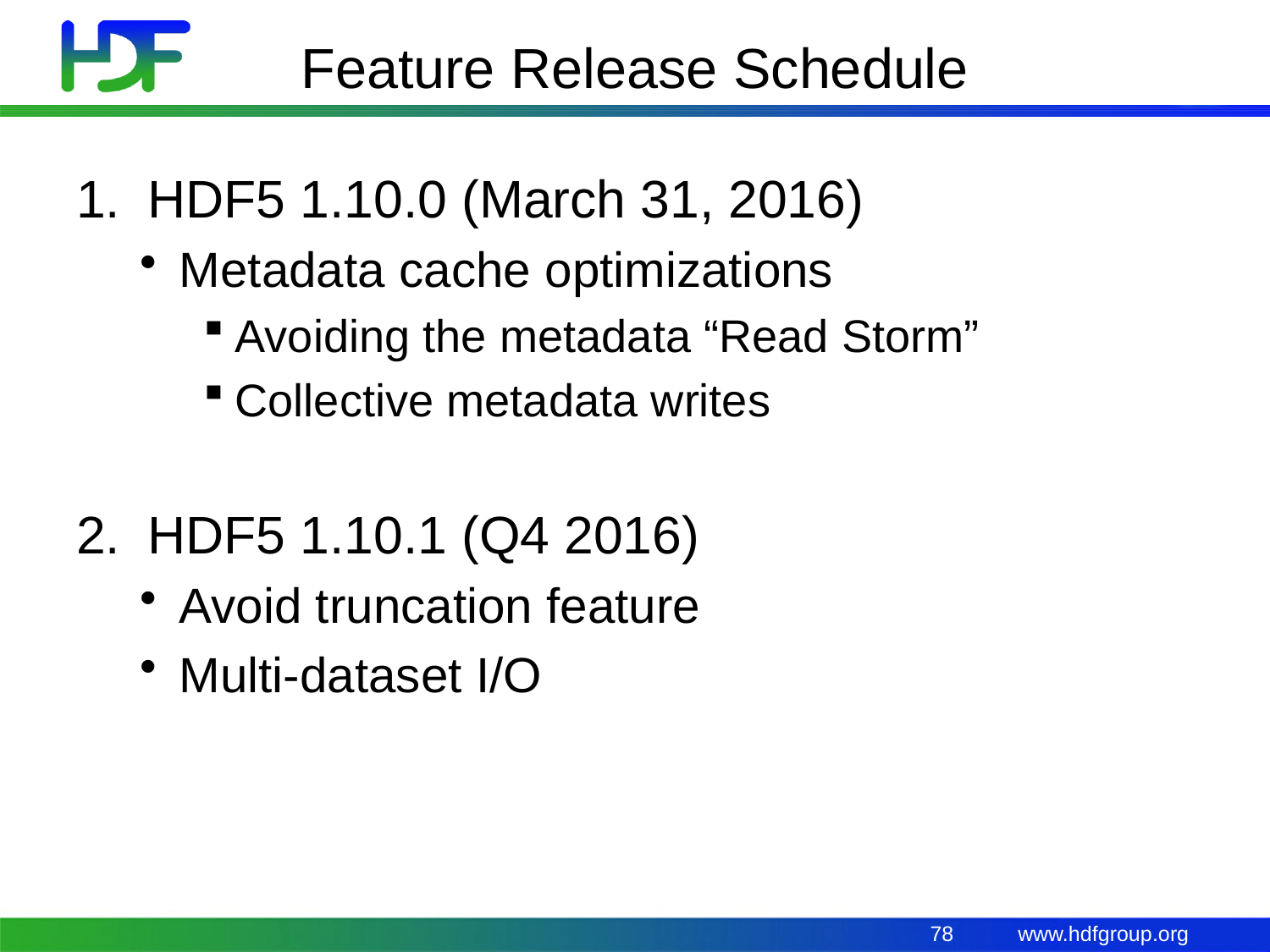

# Feature Release Schedule
HDF5 1.10.0 (March 31, 2016)
Metadata cache optimizations
Avoiding the metadata “Read Storm”
Collective metadata writes

HDF5 1.10.1 (Q4 2016)
Avoid truncation feature
Multi-dataset I/O
78